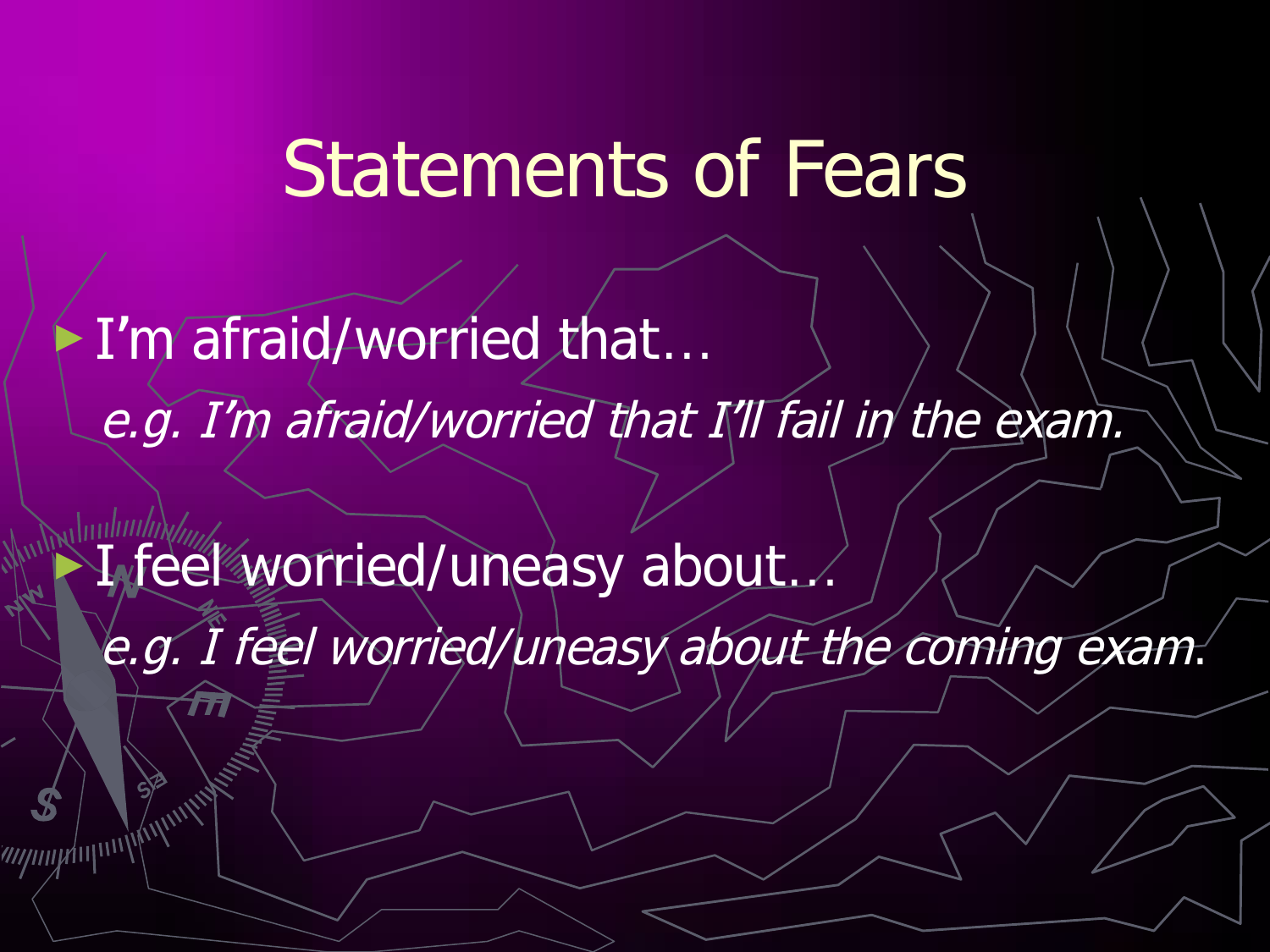

# Statements of Fears
I’m afraid/worried that…
   e.g. I’m afraid/worried that I’ll fail in the exam.

I feel worried/uneasy about…
   e.g. I feel worried/uneasy about the coming exam.